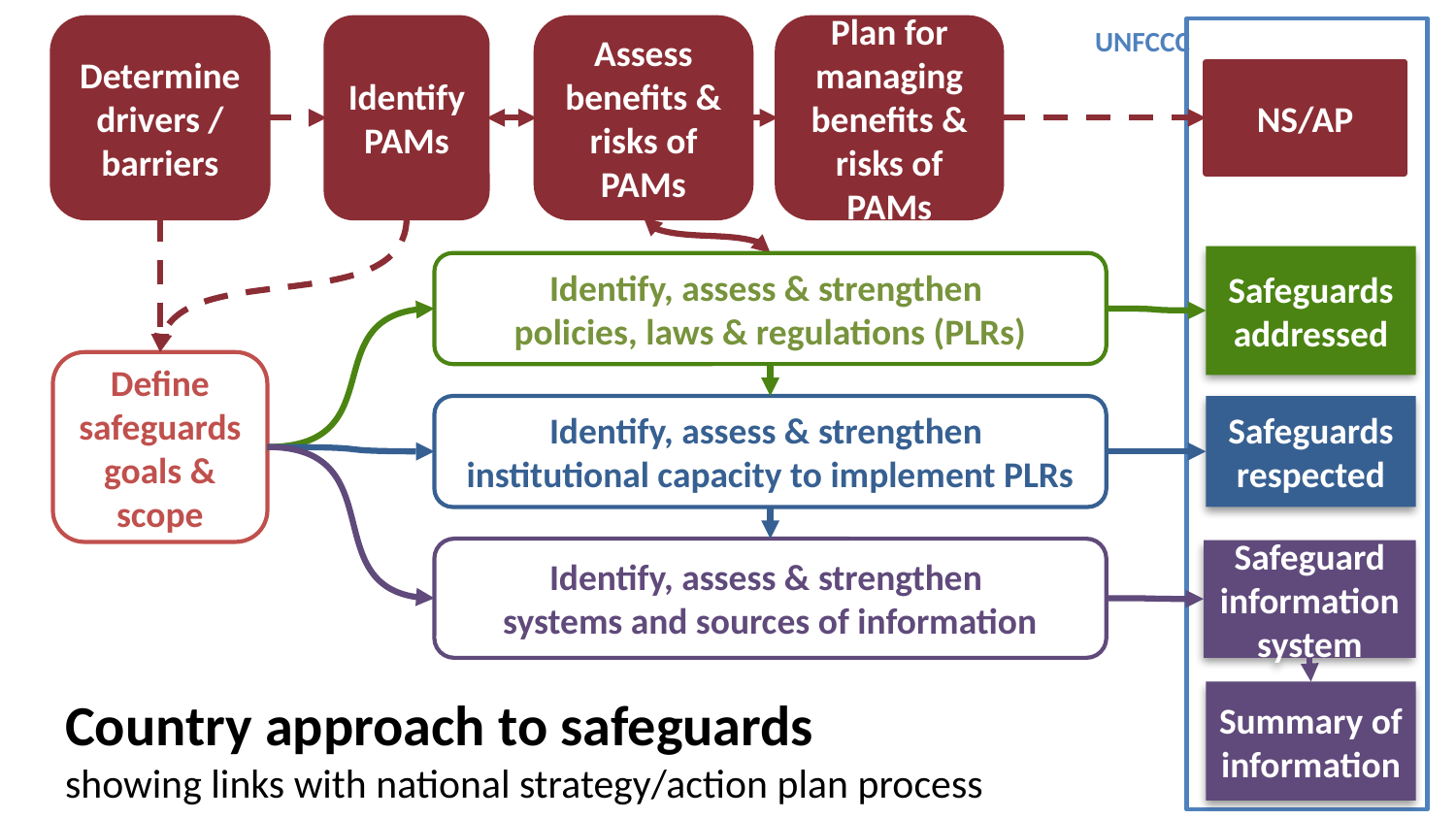

Assess benefits & risks of PAMs

Determine drivers / barriers
Identify PAMs
Plan for managing benefits & risks of PAMs
UNFCCC
NS/AP
Safeguards addressed
Identify, assess & strengthen
policies, laws & regulations (PLRs)
Define safeguards goals & scope
Identify, assess & strengthen
institutional capacity to implement PLRs
Safeguards respected
Identify, assess & strengthen
systems and sources of information
Safeguard information system
Summary of information
Country approach to safeguards
showing links with national strategy/action plan process